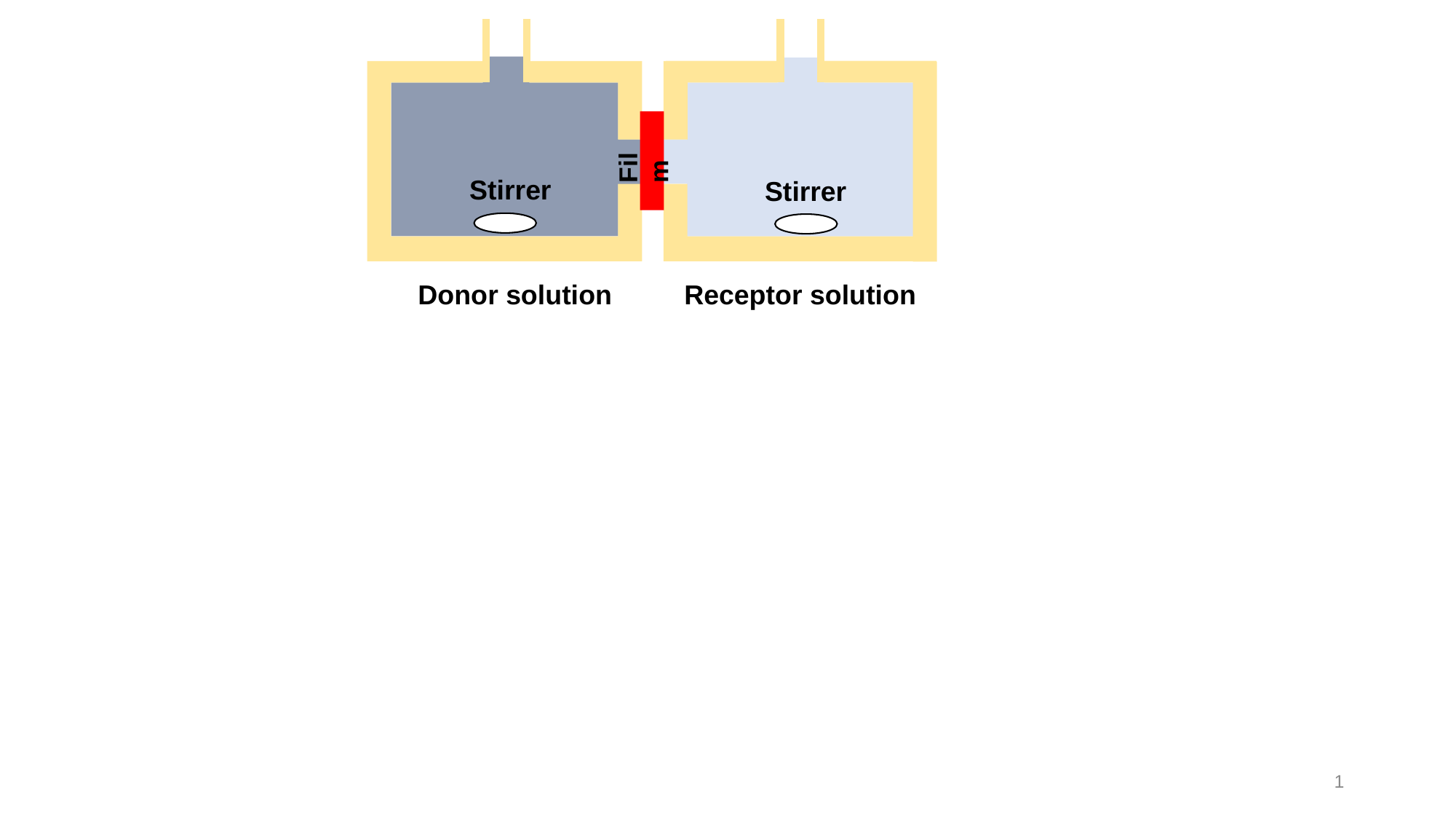

Film
Stirrer
Stirrer

Donor solution
Receptor solution
1